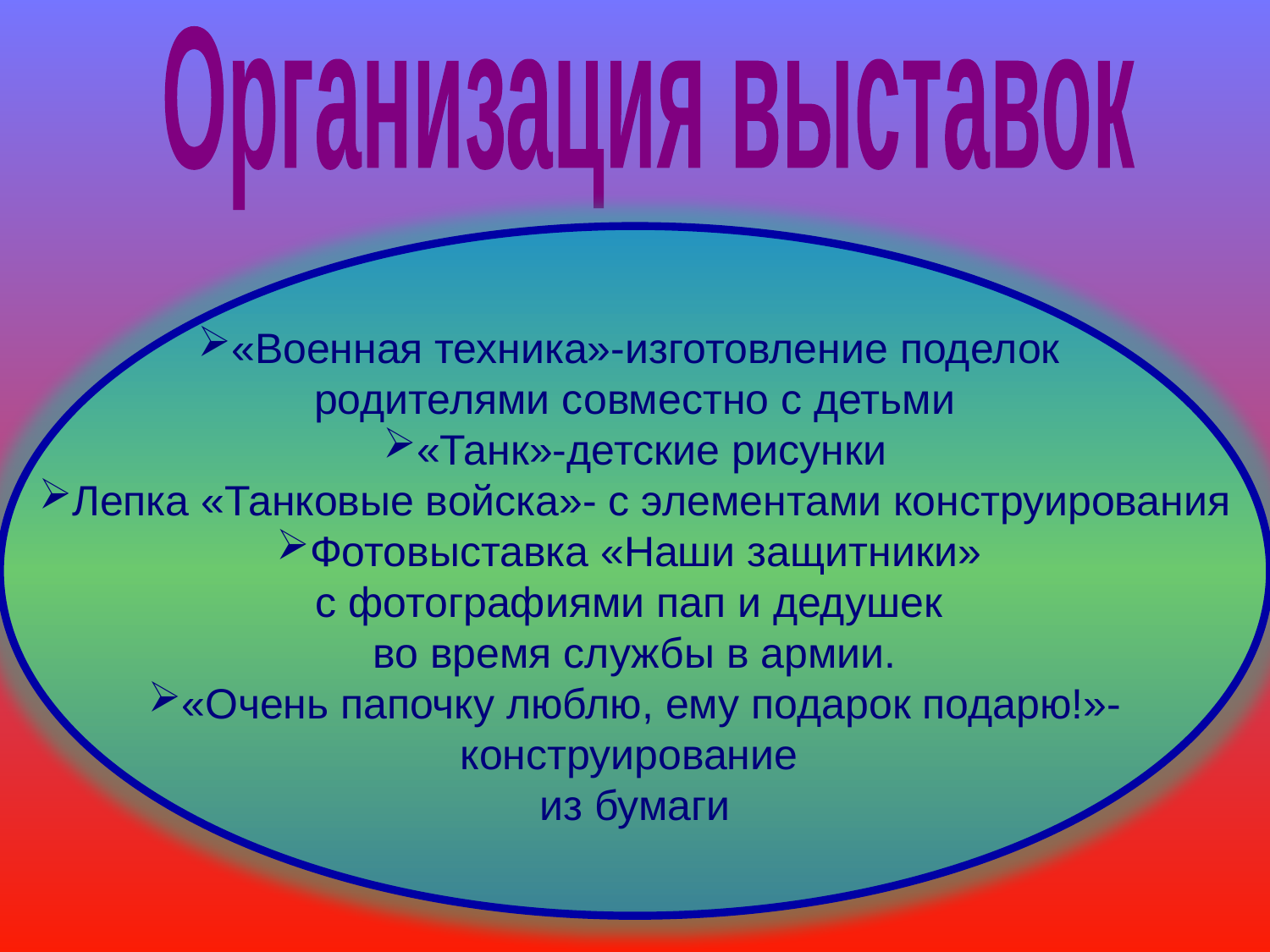

Организация выставок

«Военная техника»-изготовление поделок
родителями совместно с детьми
«Танк»-детские рисунки
Лепка «Танковые войска»- с элементами конструирования
Фотовыставка «Наши защитники»
с фотографиями пап и дедушек
во время службы в армии.
«Очень папочку люблю, ему подарок подарю!»-
конструирование
из бумаги